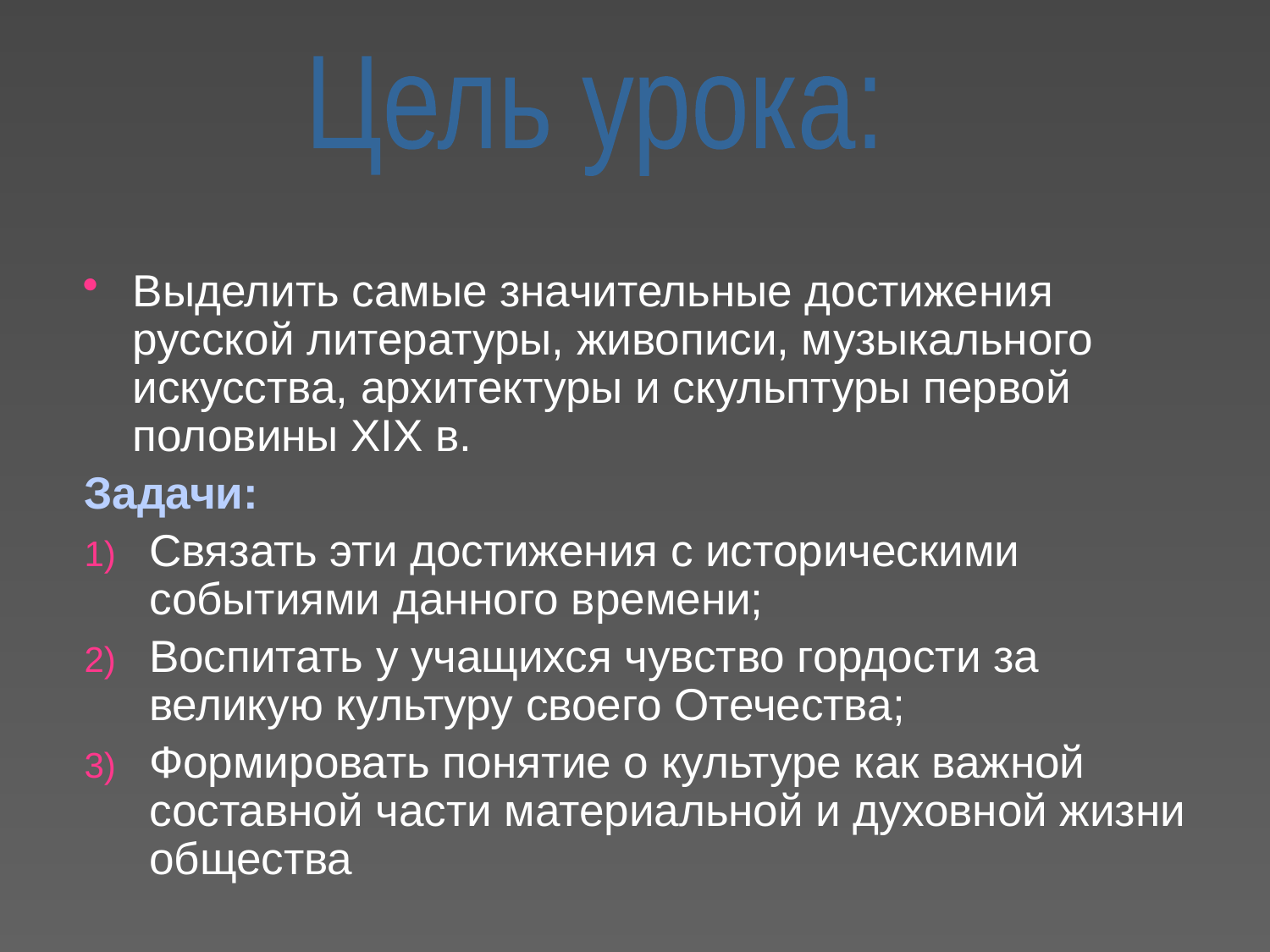

Цель урока:
Выделить самые значительные достижения русской литературы, живописи, музыкального искусства, архитектуры и скульптуры первой половины XIX в.
Задачи:
Связать эти достижения с историческими событиями данного времени;
Воспитать у учащихся чувство гордости за великую культуру своего Отечества;
Формировать понятие о культуре как важной составной части материальной и духовной жизни общества